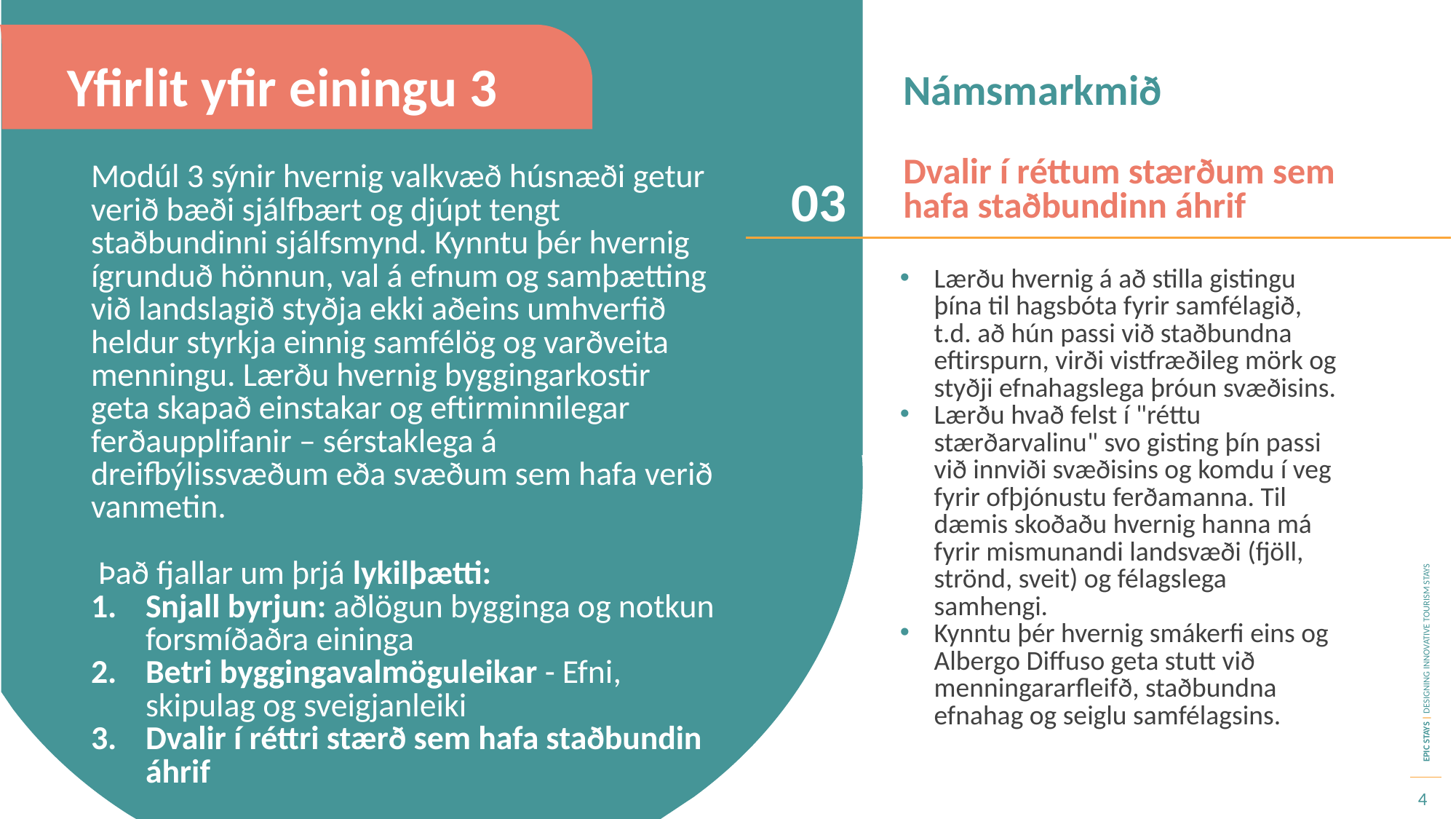

Yfirlit yfir einingu 3
Námsmarkmið
Dvalir í réttum stærðum sem hafa staðbundinn áhrif

03
Modúl 3 sýnir hvernig valkvæð húsnæði getur verið bæði sjálfbært og djúpt tengt staðbundinni sjálfsmynd. Kynntu þér hvernig ígrunduð hönnun, val á efnum og samþætting við landslagið styðja ekki aðeins umhverfið heldur styrkja einnig samfélög og varðveita menningu. Lærðu hvernig byggingarkostir geta skapað einstakar og eftirminnilegar ferðaupplifanir – sérstaklega á dreifbýlissvæðum eða svæðum sem hafa verið vanmetin.

 Það fjallar um þrjá lykilþætti:
Snjall byrjun: aðlögun bygginga og notkun forsmíðaðra eininga
Betri byggingavalmöguleikar - Efni, skipulag og sveigjanleiki
Dvalir í réttri stærð sem hafa staðbundin áhrif

Lærðu hvernig á að stilla gistingu þína til hagsbóta fyrir samfélagið, t.d. að hún passi við staðbundna eftirspurn, virði vistfræðileg mörk og styðji efnahagslega þróun svæðisins.
Lærðu hvað felst í "réttu stærðarvalinu" svo gisting þín passi við innviði svæðisins og komdu í veg fyrir ofþjónustu ferðamanna. Til dæmis skoðaðu hvernig hanna má fyrir mismunandi landsvæði (fjöll, strönd, sveit) og félagslega samhengi.
Kynntu þér hvernig smákerfi eins og Albergo Diffuso geta stutt við menningararfleifð, staðbundna efnahag og seiglu samfélagsins.

4